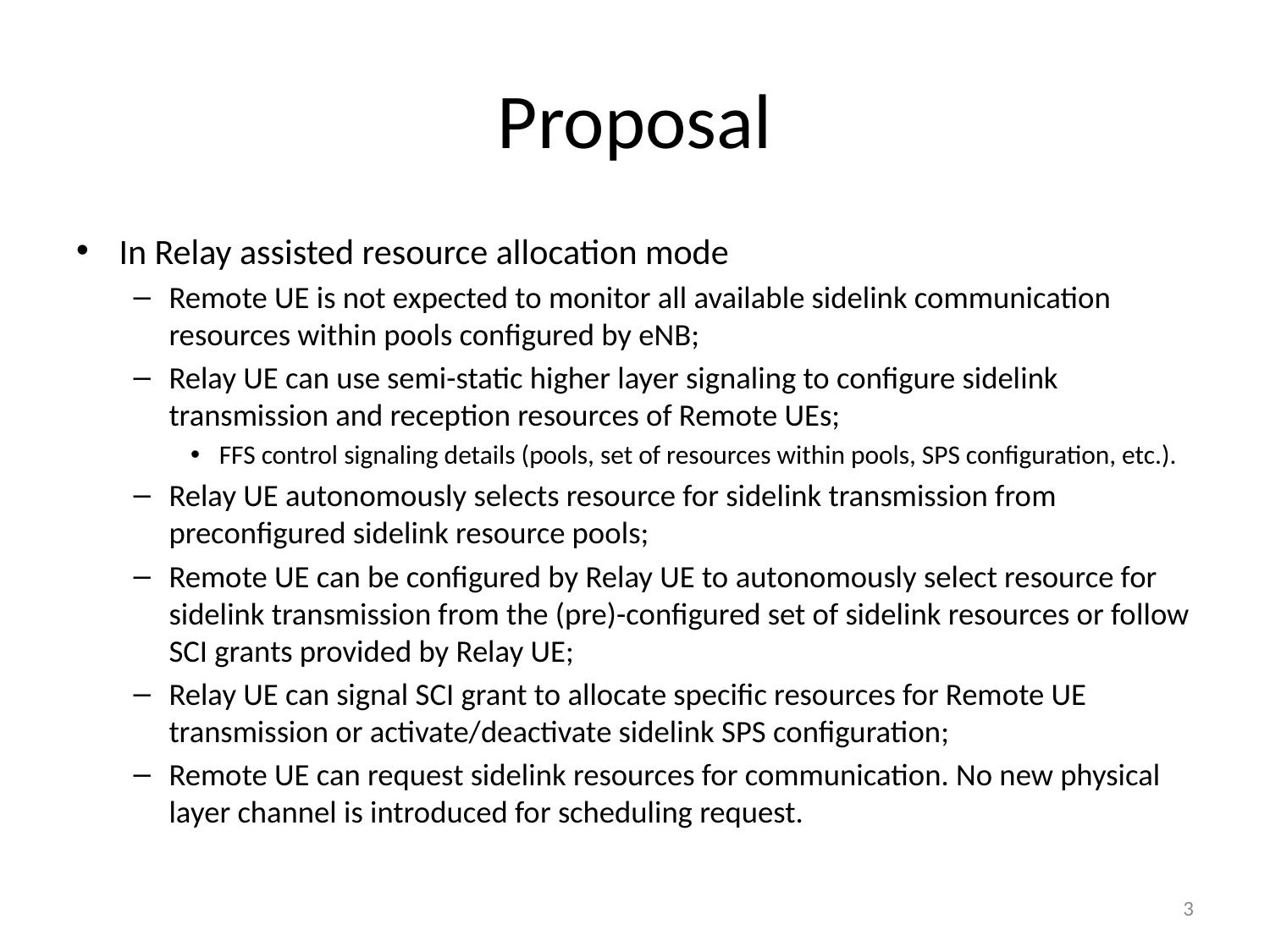

# Proposal
In Relay assisted resource allocation mode
Remote UE is not expected to monitor all available sidelink communication resources within pools configured by eNB;
Relay UE can use semi-static higher layer signaling to configure sidelink transmission and reception resources of Remote UEs;
FFS control signaling details (pools, set of resources within pools, SPS configuration, etc.).
Relay UE autonomously selects resource for sidelink transmission from preconfigured sidelink resource pools;
Remote UE can be configured by Relay UE to autonomously select resource for sidelink transmission from the (pre)-configured set of sidelink resources or follow SCI grants provided by Relay UE;
Relay UE can signal SCI grant to allocate specific resources for Remote UE transmission or activate/deactivate sidelink SPS configuration;
Remote UE can request sidelink resources for communication. No new physical layer channel is introduced for scheduling request.
3